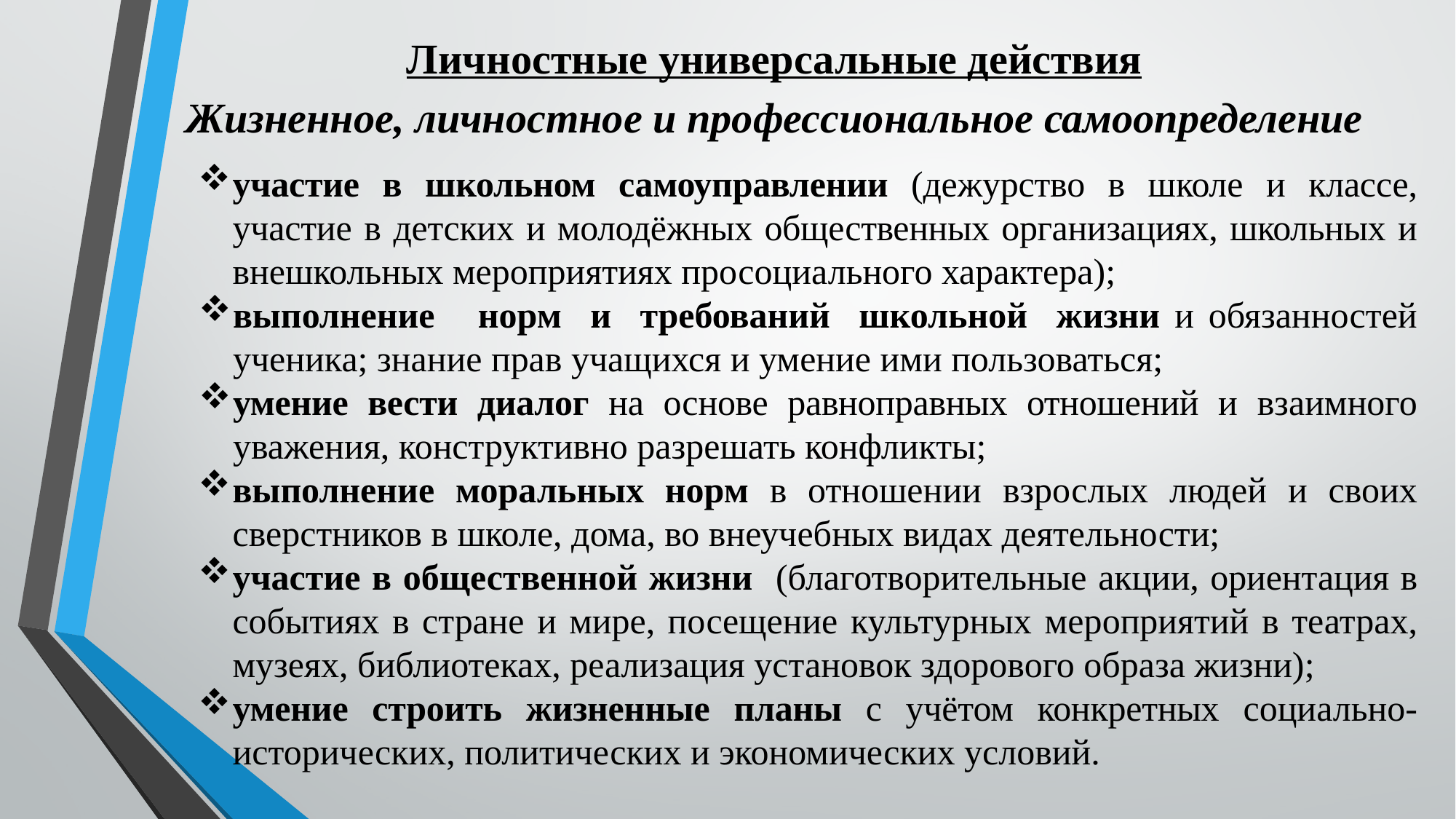

Личностные универсальные действия
Жизненное, личностное и профессиональное самоопределение
участие в школьном самоуправлении (дежурство в школе и классе, участие в детских и молодёжных общественных организациях, школьных и внешкольных мероприятиях просоциального характера);
выполнение   норм  и  требований  школьной  жизни и обязанностей ученика; знание прав учащихся и умение ими пользоваться;
умение вести диалог на основе равноправных отношений и взаимного уважения, конструктивно разрешать конфликты;
выполнение моральных норм в отношении взрослых людей и своих сверстников в школе, дома, во внеучебных видах деятельности;
участие в общественной жизни  (благотворительные акции, ориентация в событиях в стране и мире, посещение культурных мероприятий в театрах, музеях, библиотеках, реализация установок здорового образа жизни);
умение строить жизненные планы с учётом конкретных социально-исторических, политических и экономических условий.